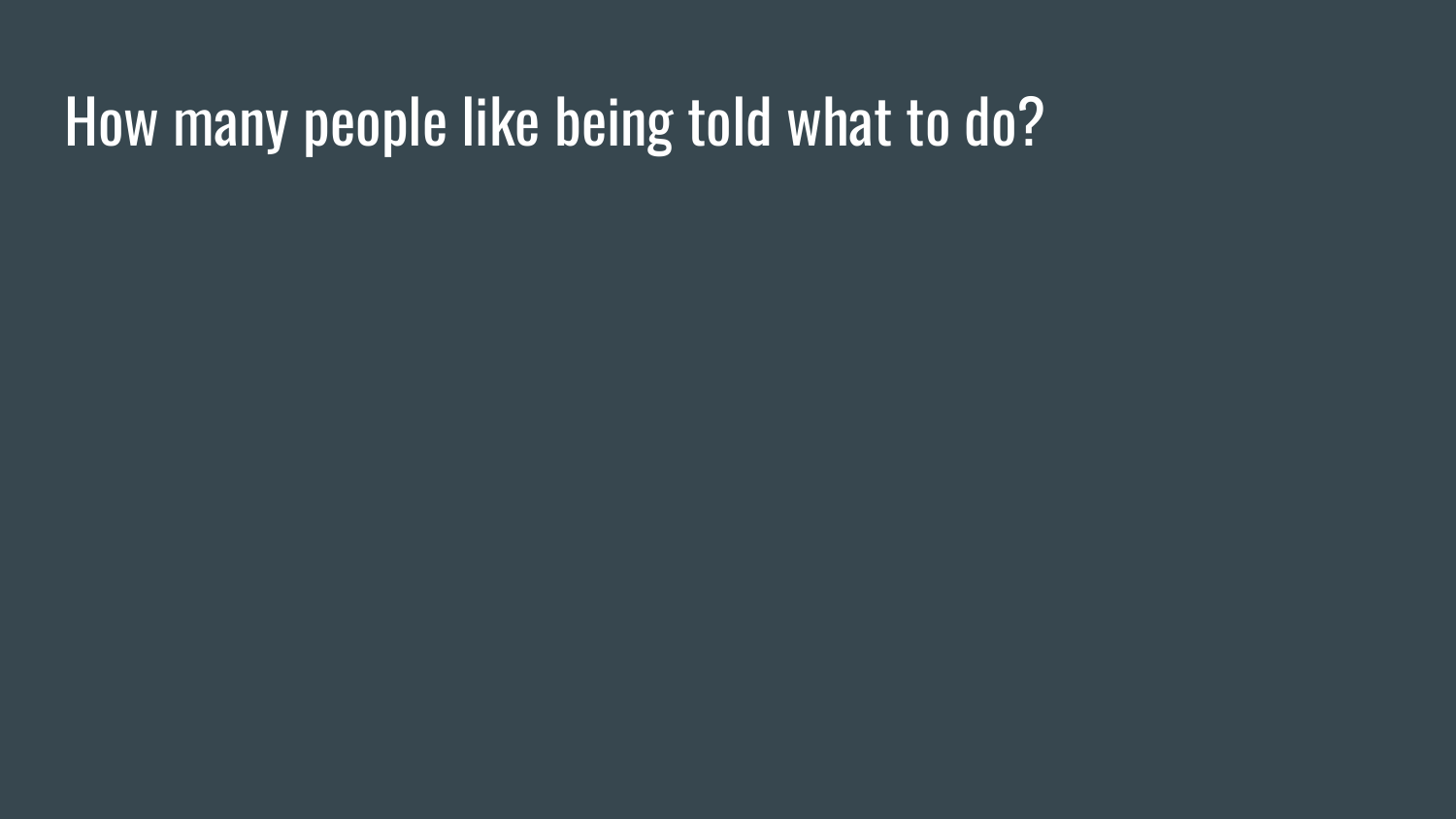

# How many people like being told what to do?